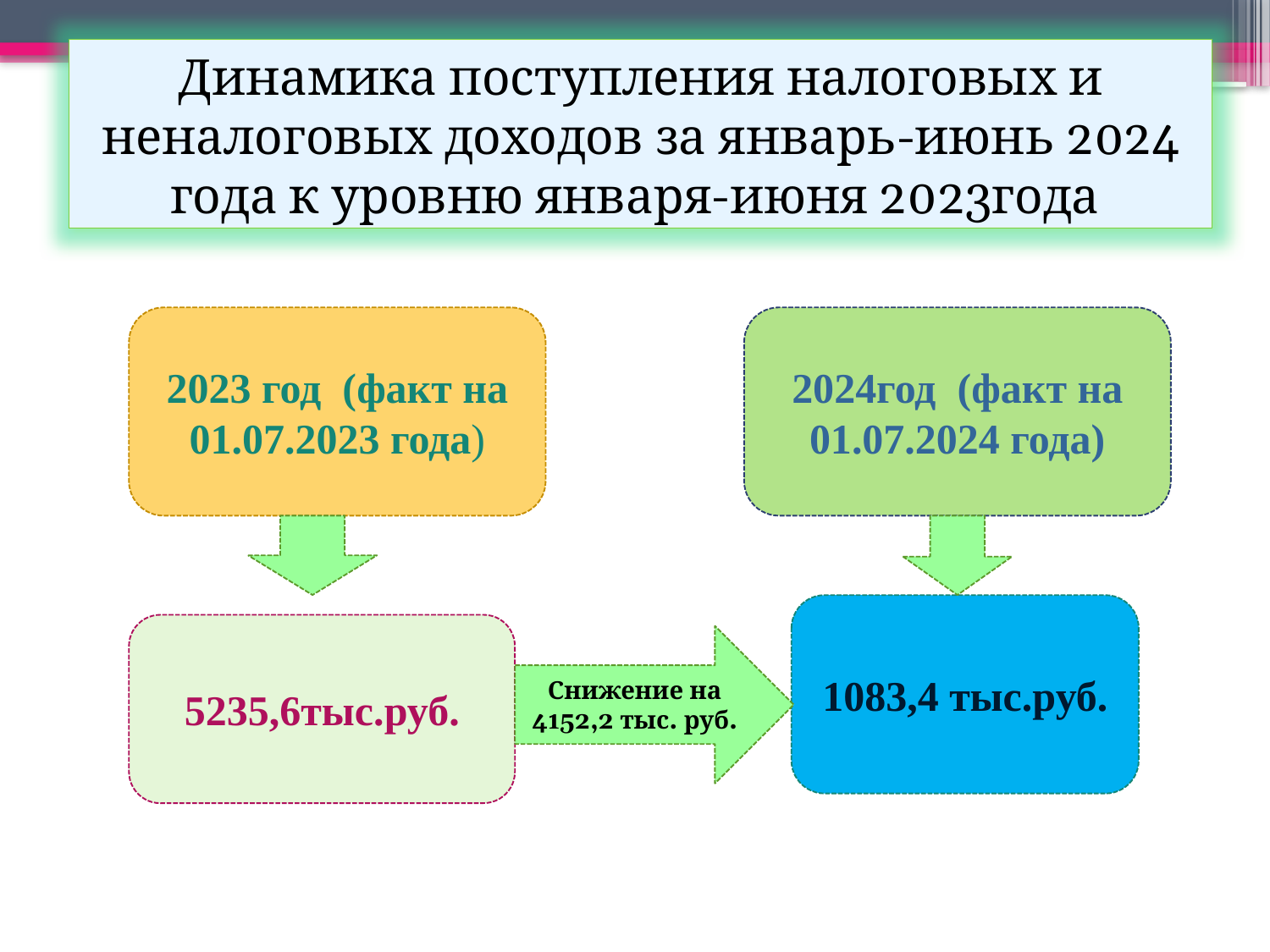

Динамика поступления налоговых и неналоговых доходов за январь-июнь 2024 года к уровню января-июня 2023года
2023 год  (факт на 01.07.2023 года)
2024год  (факт на 01.07.2024 года)

1083,4 тыс.руб.
5235,6тыс.руб.
Снижение на 4152,2 тыс. руб.